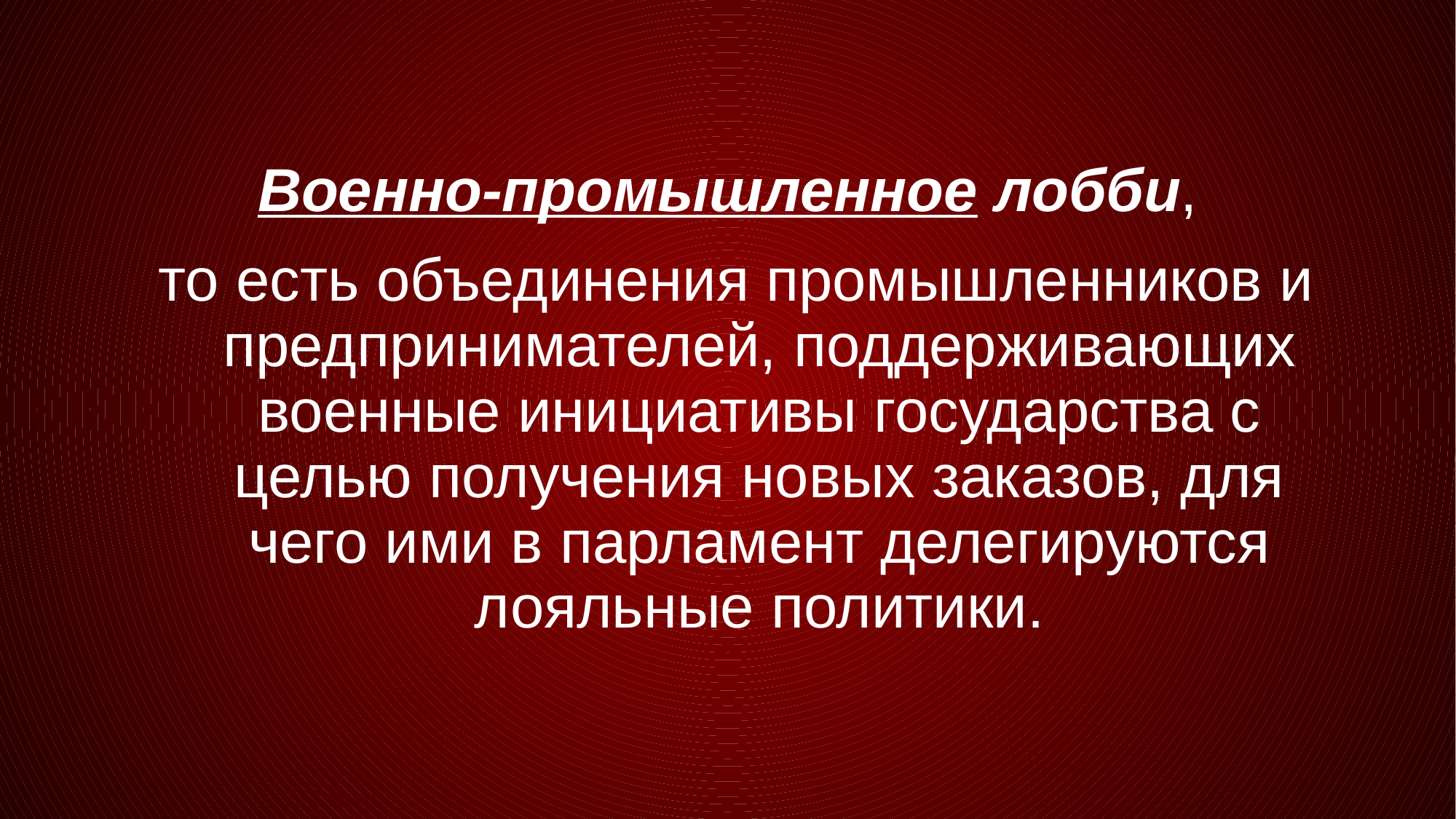

Военно-промышленное лобби,
 то есть объединения промышленников и предпринимателей, поддерживающих военные инициативы государства с целью получения новых заказов, для чего ими в парламент делегируются лояльные политики.